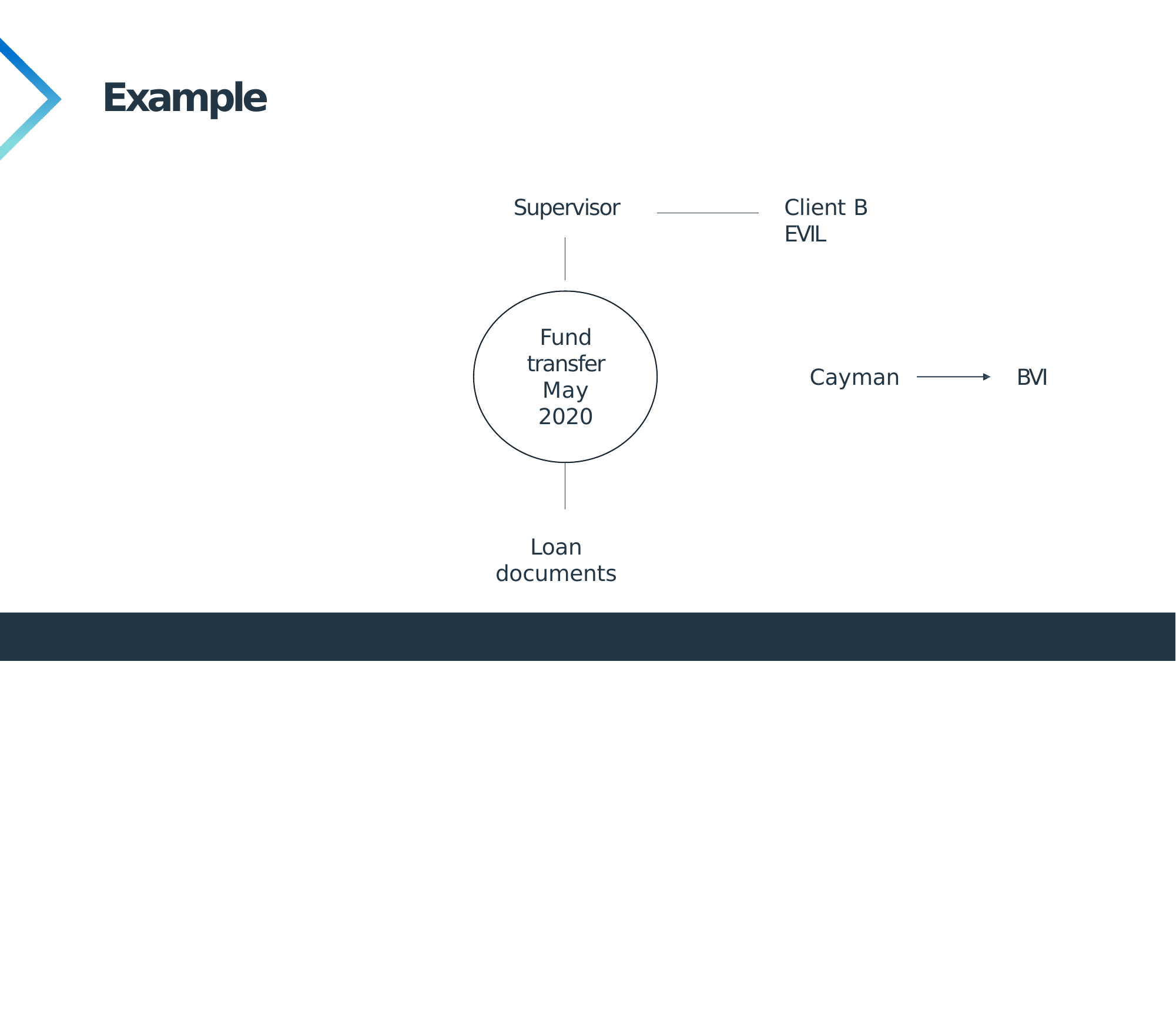

# Example
Supervisor
Client B EVIL

Fund transfer May 2020

Cayman
BVI

Loan
documents